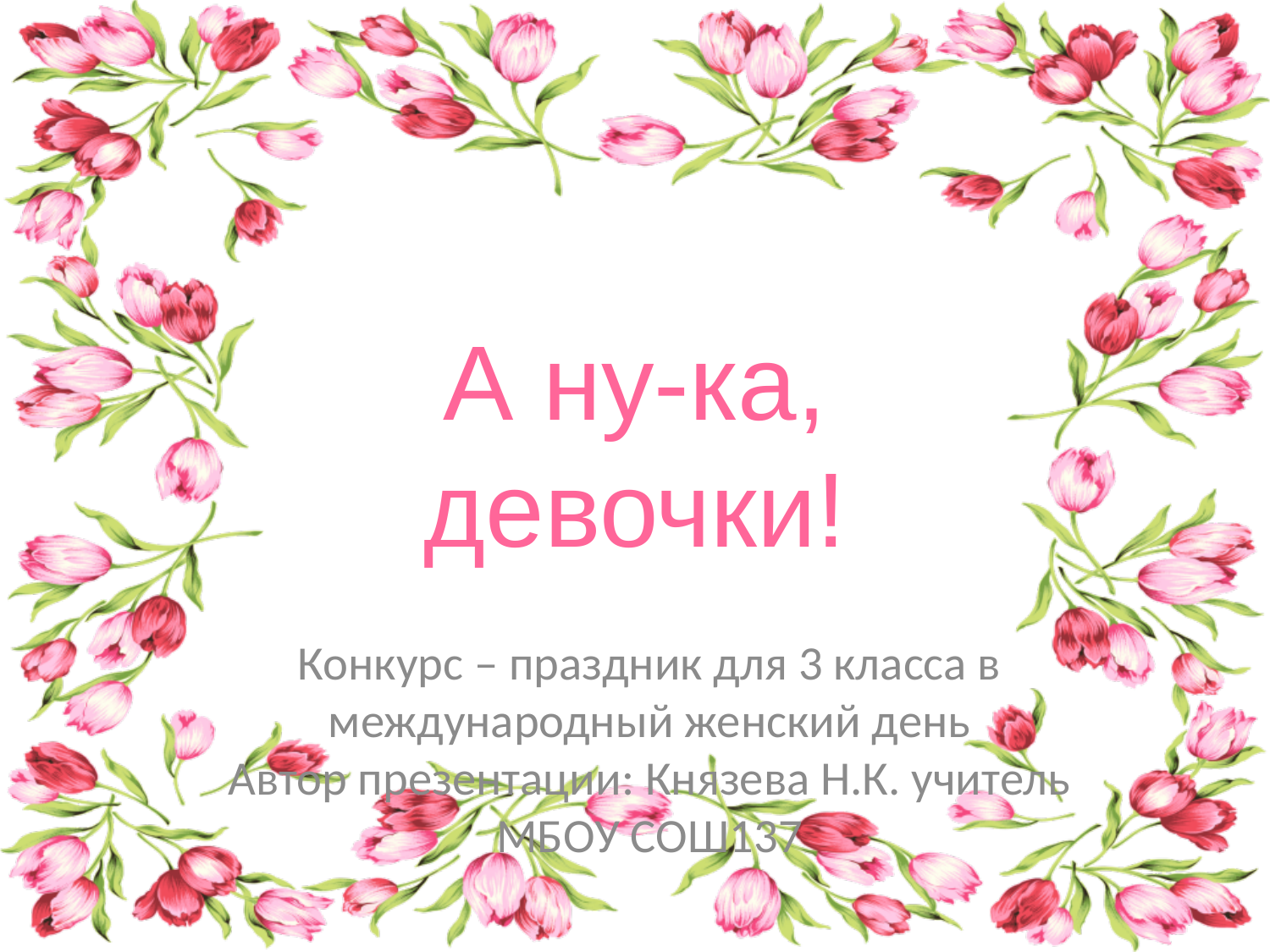

# А ну-ка, девочки!
Конкурс – праздник для 3 класса в международный женский день
Автор презентации: Князева Н.К. учитель МБОУ СОШ137